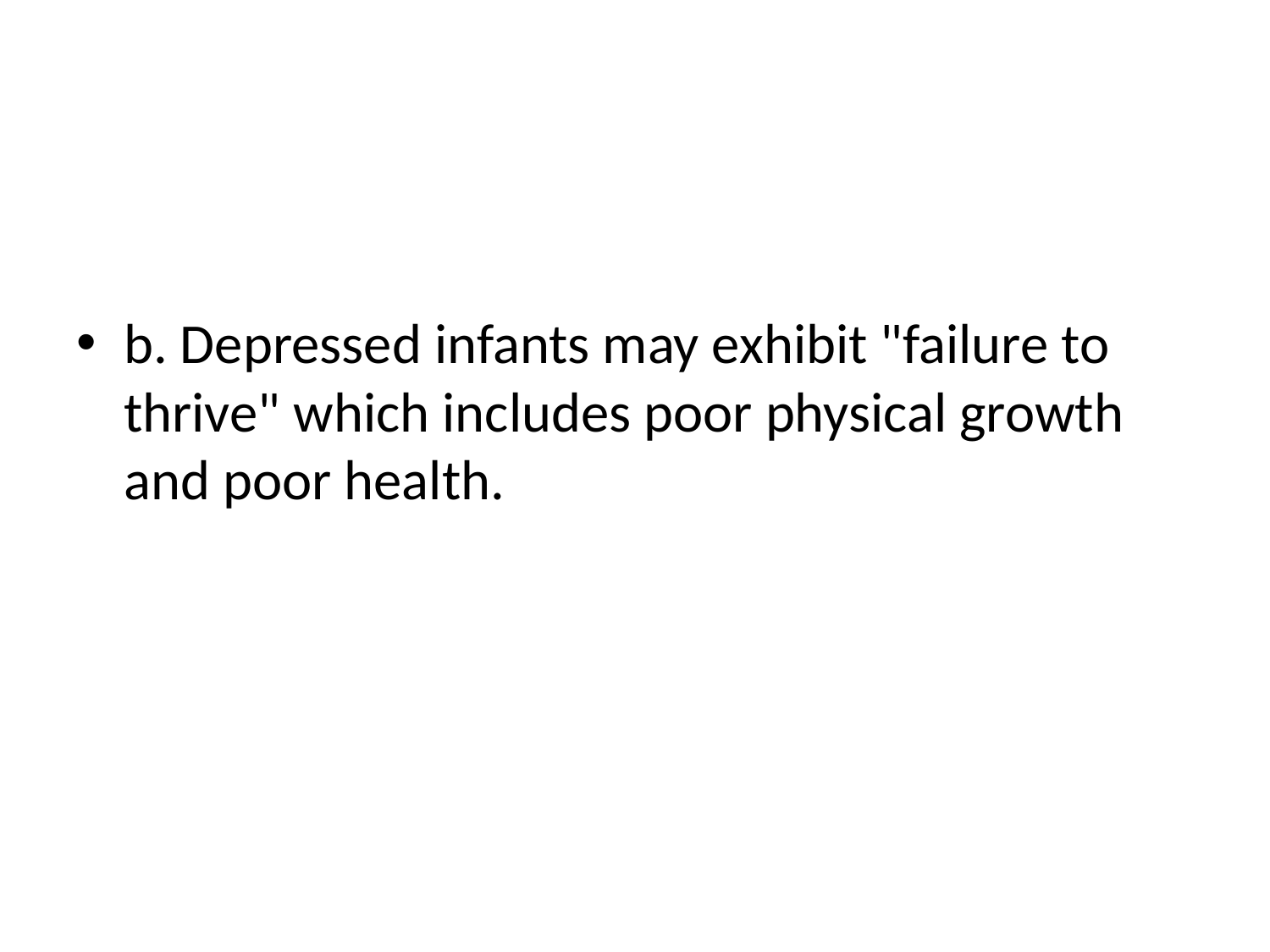

#

b. Depressed infants may exhibit "failure to thrive" which includes poor physical growth and poor health.